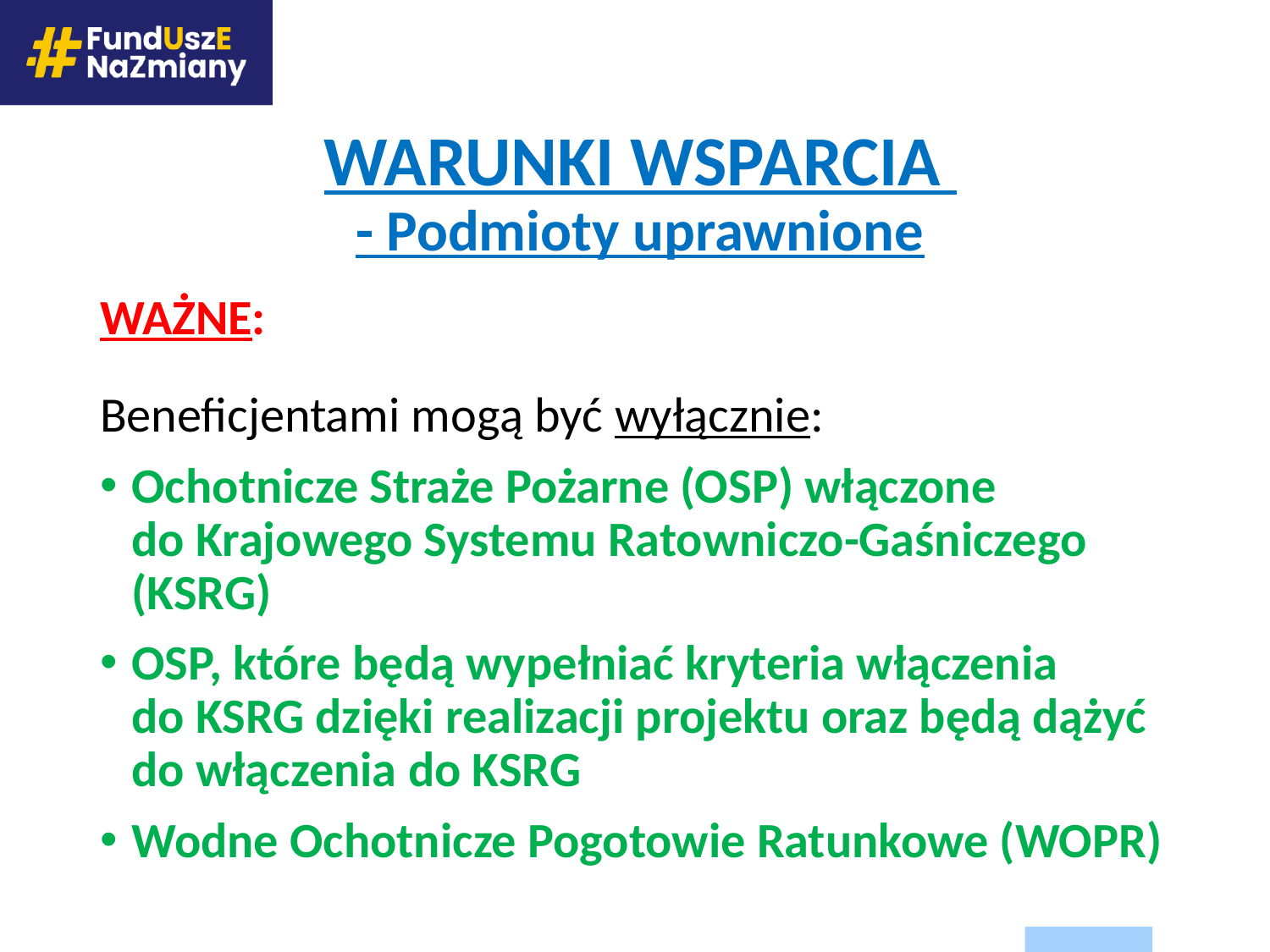

# Warunki wsparcia - Podmioty uprawnione
WAŻNE:

Beneficjentami mogą być wyłącznie:
Ochotnicze Straże Pożarne (OSP) włączone
do Krajowego Systemu Ratowniczo-Gaśniczego (KSRG)
OSP, które będą wypełniać kryteria włączenia
do KSRG dzięki realizacji projektu oraz będą dążyć do włączenia do KSRG
Wodne Ochotnicze Pogotowie Ratunkowe (WOPR)